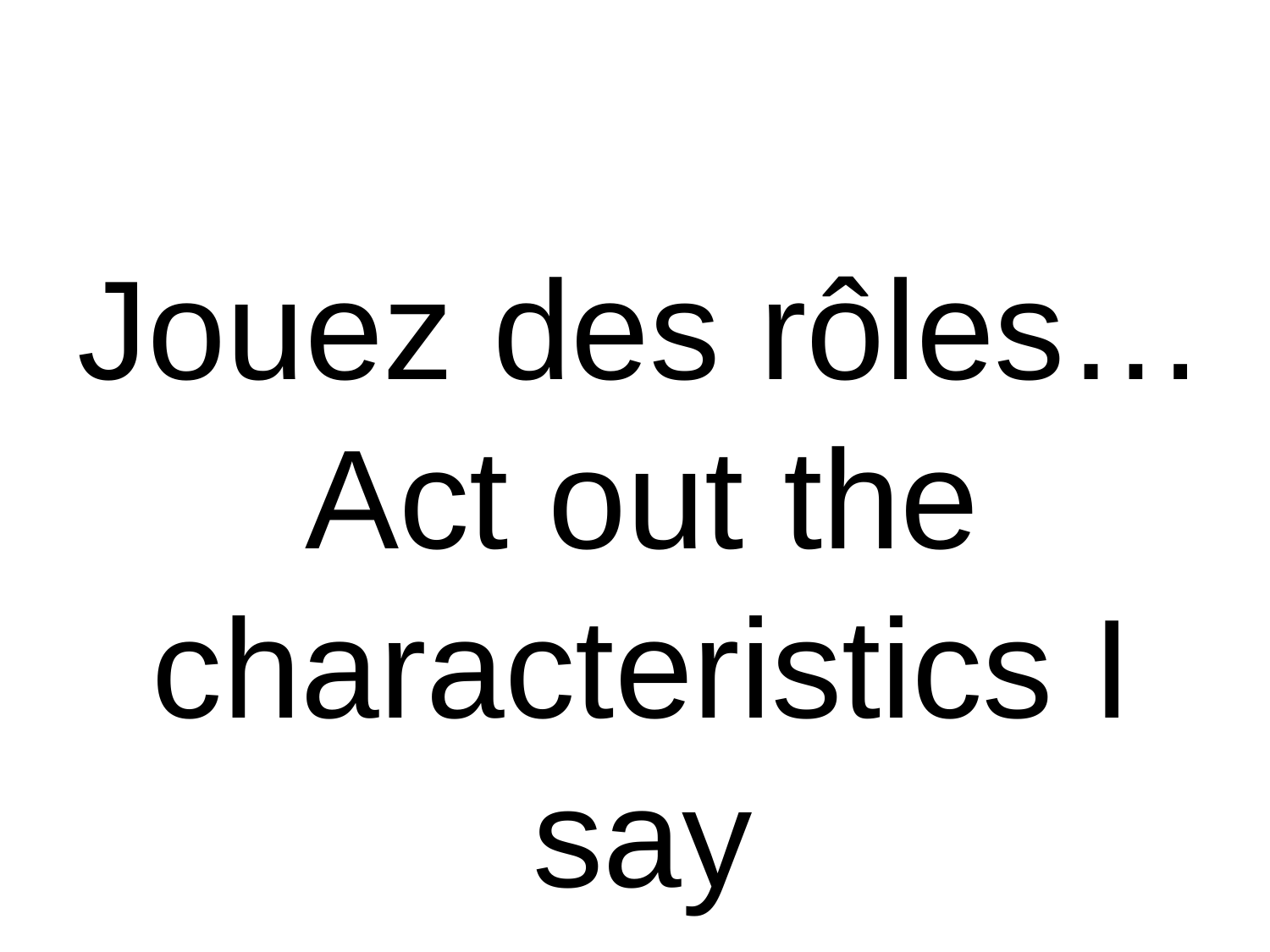

Jouez des rôles…
Act out the characteristics I say